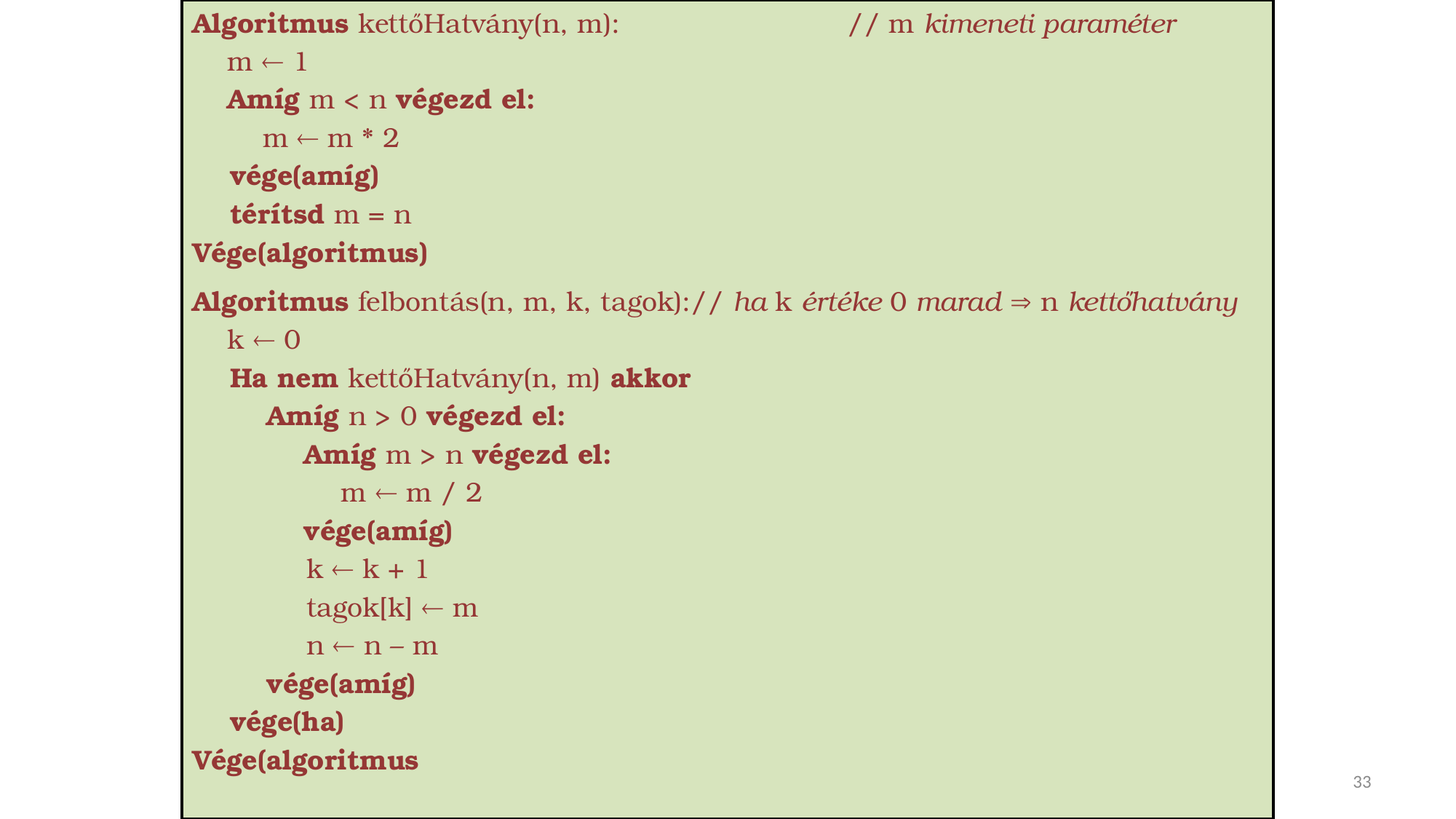

Algoritmus kettőHatvány(n, m):			// m kimeneti paraméter
    m ← 1
    Amíg m < n végezd el:
        m ← m * 2
    vége(amíg)
    térítsd m = n
Vége(algoritmus)

Algoritmus felbontás(n, m, k, tagok):// ha k értéke 0 marad ⇒ n kettőhatvány
    k ← 0
    Ha nem kettőHatvány(n, m) akkor
        Amíg n > 0 végezd el:
            Amíg m > n végezd el:
                m ← m / 2
            vége(amíg)
             k ← k + 1
             tagok[k] ← m
             n ← n – m
        vége(amíg)
    vége(ha)
Vége(algoritmus

33